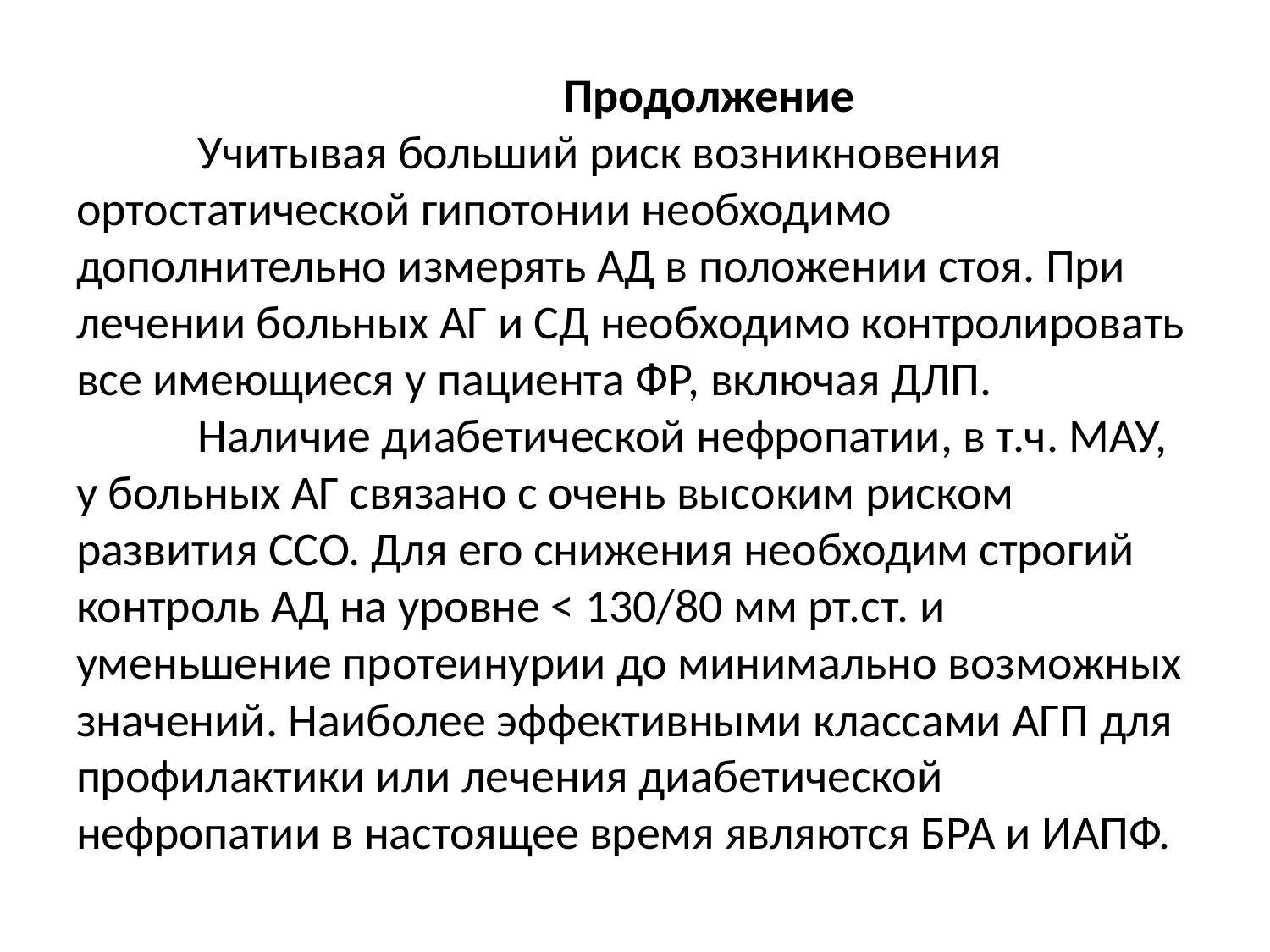

# Продолжение Учитывая больший риск возникновения ортостатической гипотонии необходимо дополнительно измерять АД в положении стоя. При лечении больных АГ и СД необходимо контролировать все имеющиеся у пациента ФР, включая ДЛП. Наличие диабетической нефропатии, в т.ч. МАУ, у больных АГ связано с очень высоким риском развития ССО. Для его снижения необходим строгий контроль АД на уровне < 130/80 мм рт.ст. и уменьшение протеинурии до минимально возможных значений. Наиболее эффективными классами АГП для профилактики или лечения диабетической нефропатии в настоящее время являются БРА и ИАПФ.